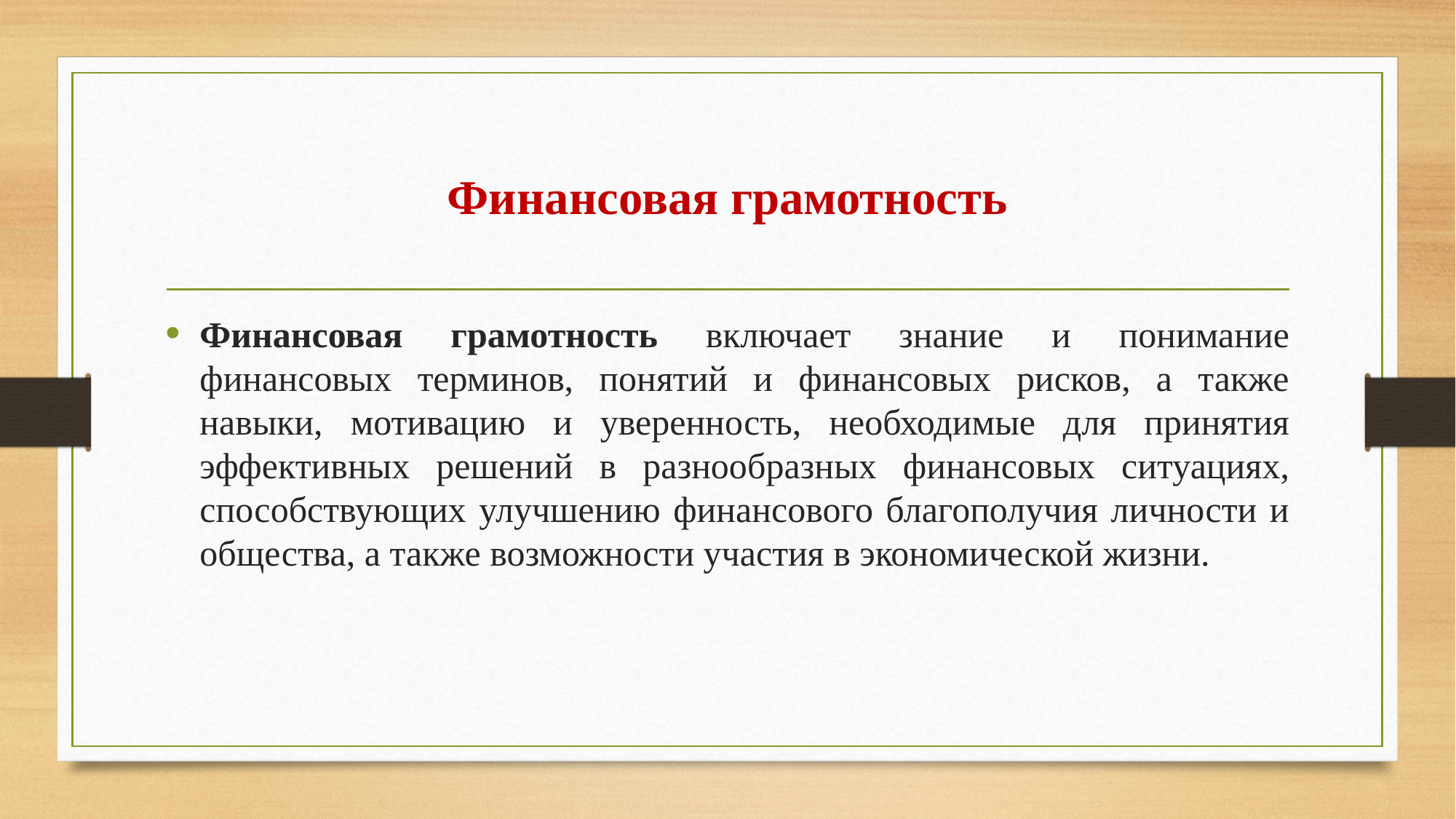

# Финансовая грамотность
Финансовая грамотность включает знание и понимание финансовых терминов, понятий и финансовых рисков, а также навыки, мотивацию и уверенность, необходимые для принятия эффективных решений в разнообразных финансовых ситуациях, способствующих улучшению финансового благополучия личности и общества, а также возможности участия в экономической жизни.